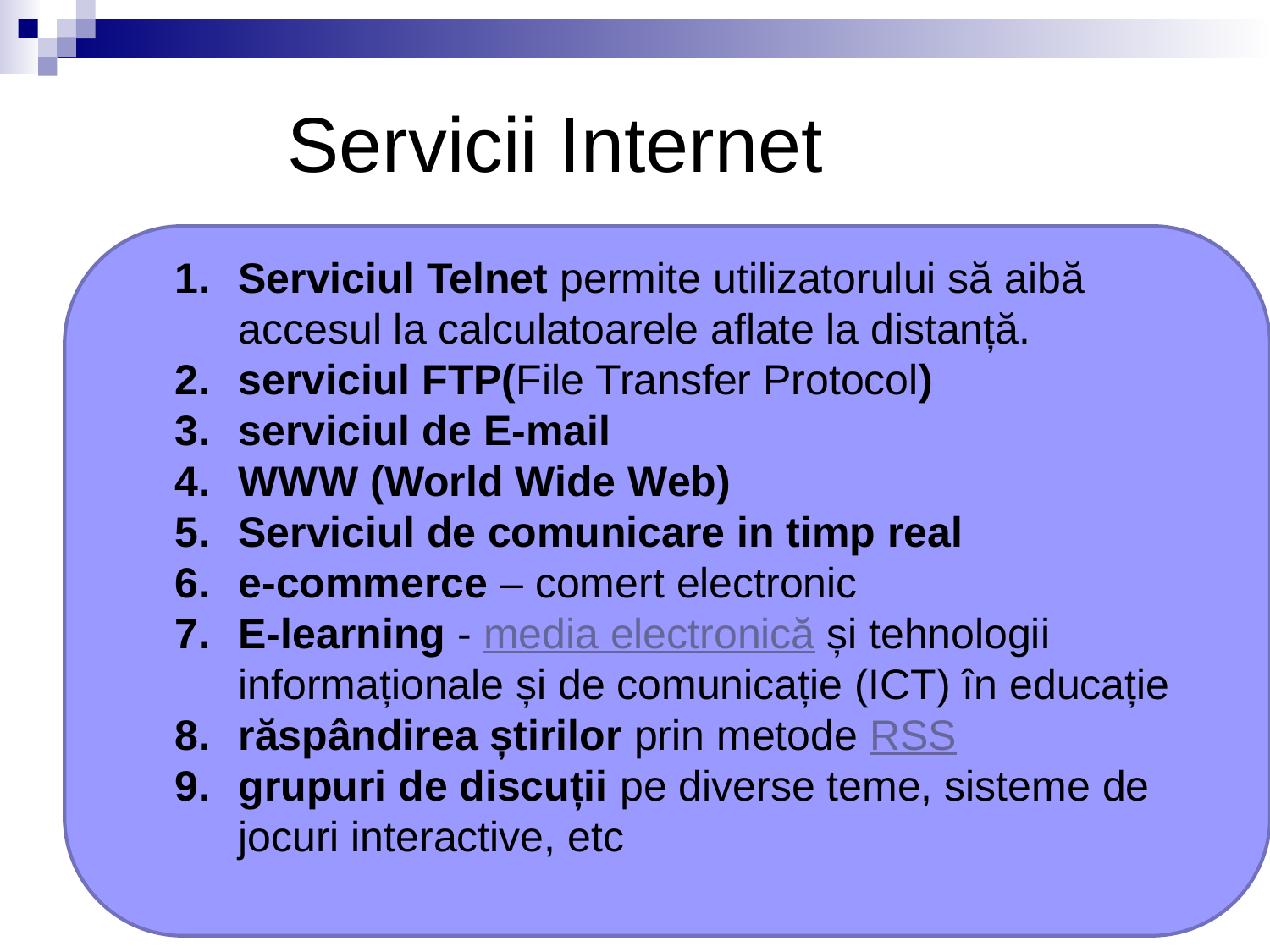

# Servicii Internet
Serviciul Telnet permite utilizatorului să aibă accesul la calculatoarele aflate la distanță.
serviciul FTP(File Transfer Protocol)
serviciul de E-mail
WWW (World Wide Web)
Serviciul de comunicare in timp real
e-commerce – comert electronic
E-learning - media electronică și tehnologii informaționale și de comunicație (ICT) în educație
răspândirea știrilor prin metode RSS
grupuri de discuții pe diverse teme, sisteme de jocuri interactive, etc